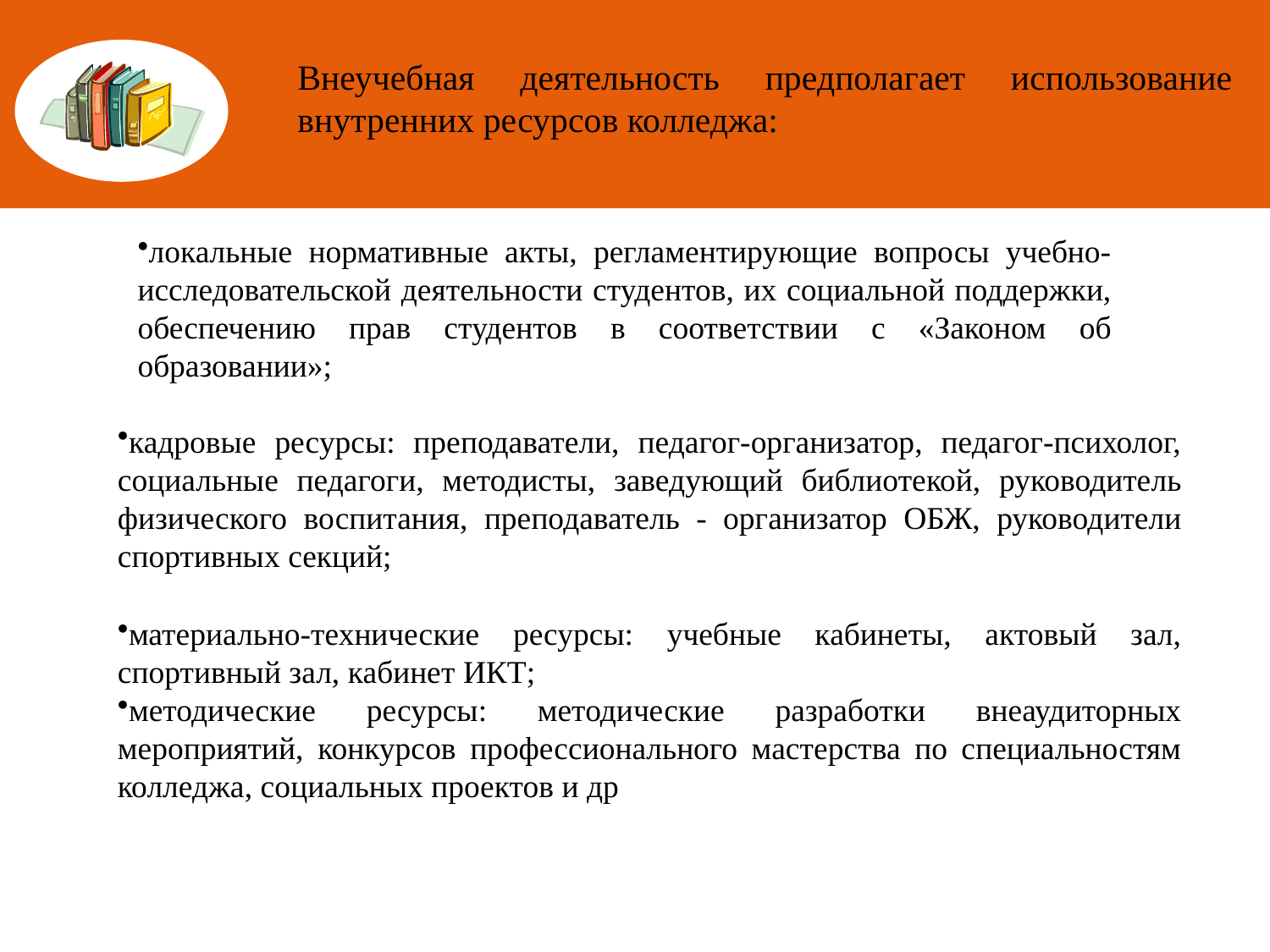

Внеучебная деятельность предполагает использование внутренних ресурсов колледжа:
локальные нормативные акты, регламентирующие вопросы учебно-исследовательской деятельности студентов, их социальной поддержки, обеспечению прав студентов в соответствии с «Законом об образовании»;
кадровые ресурсы: преподаватели, педагог-организатор, педагог-психолог, социальные педагоги, методисты, заведующий библиотекой, руководитель физического воспитания, преподаватель - организатор ОБЖ, руководители спортивных секций;
материально-технические ресурсы: учебные кабинеты, актовый зал, спортивный зал, кабинет ИКТ;
методические ресурсы: методические разработки внеаудиторных мероприятий, конкурсов профессионального мастерства по специальностям колледжа, социальных проектов и др